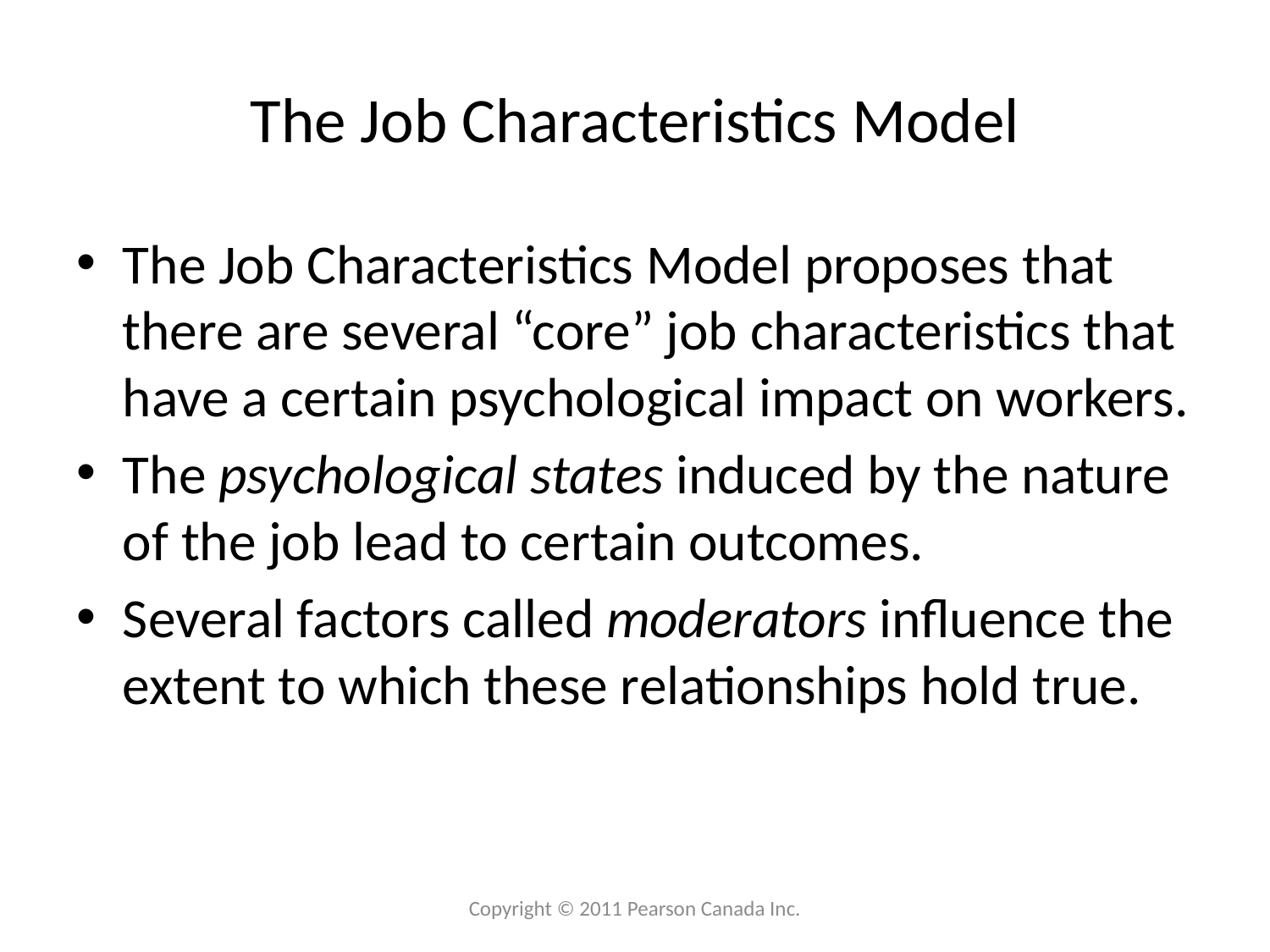

# The Job Characteristics Model
The Job Characteristics Model proposes that there are several “core” job characteristics that have a certain psychological impact on workers.
The psychological states induced by the nature of the job lead to certain outcomes.
Several factors called moderators influence the extent to which these relationships hold true.
Copyright © 2011 Pearson Canada Inc.